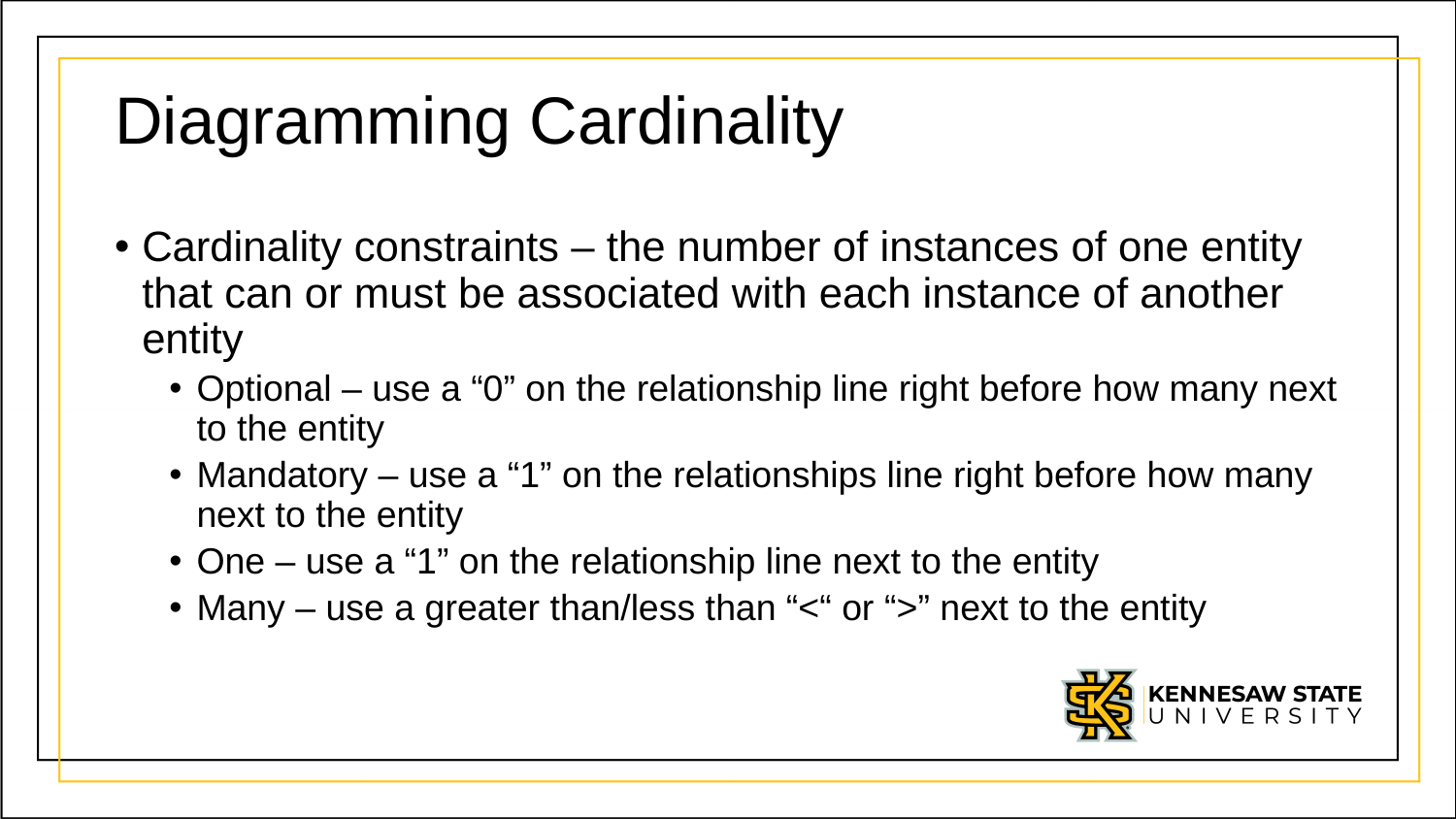

# Diagramming Cardinality
Cardinality constraints – the number of instances of one entity that can or must be associated with each instance of another entity
Optional – use a “0” on the relationship line right before how many next to the entity
Mandatory – use a “1” on the relationships line right before how many next to the entity
One – use a “1” on the relationship line next to the entity
Many – use a greater than/less than “<“ or “>” next to the entity